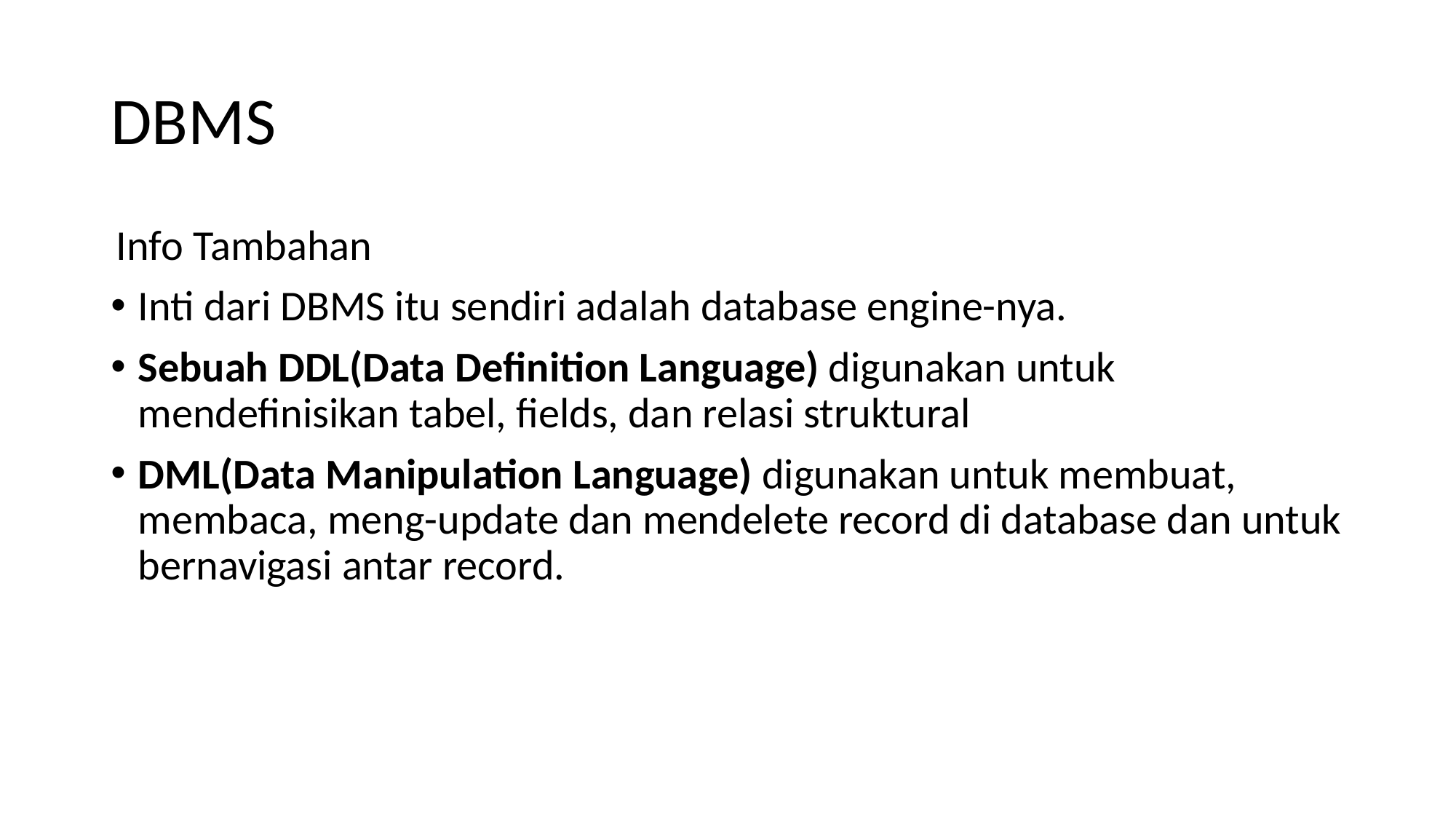

# DBMS
Info Tambahan
Inti dari DBMS itu sendiri adalah database engine-nya.
Sebuah DDL(Data Definition Language) digunakan untuk mendefinisikan tabel, fields, dan relasi struktural
DML(Data Manipulation Language) digunakan untuk membuat, membaca, meng-update dan mendelete record di database dan untuk bernavigasi antar record.